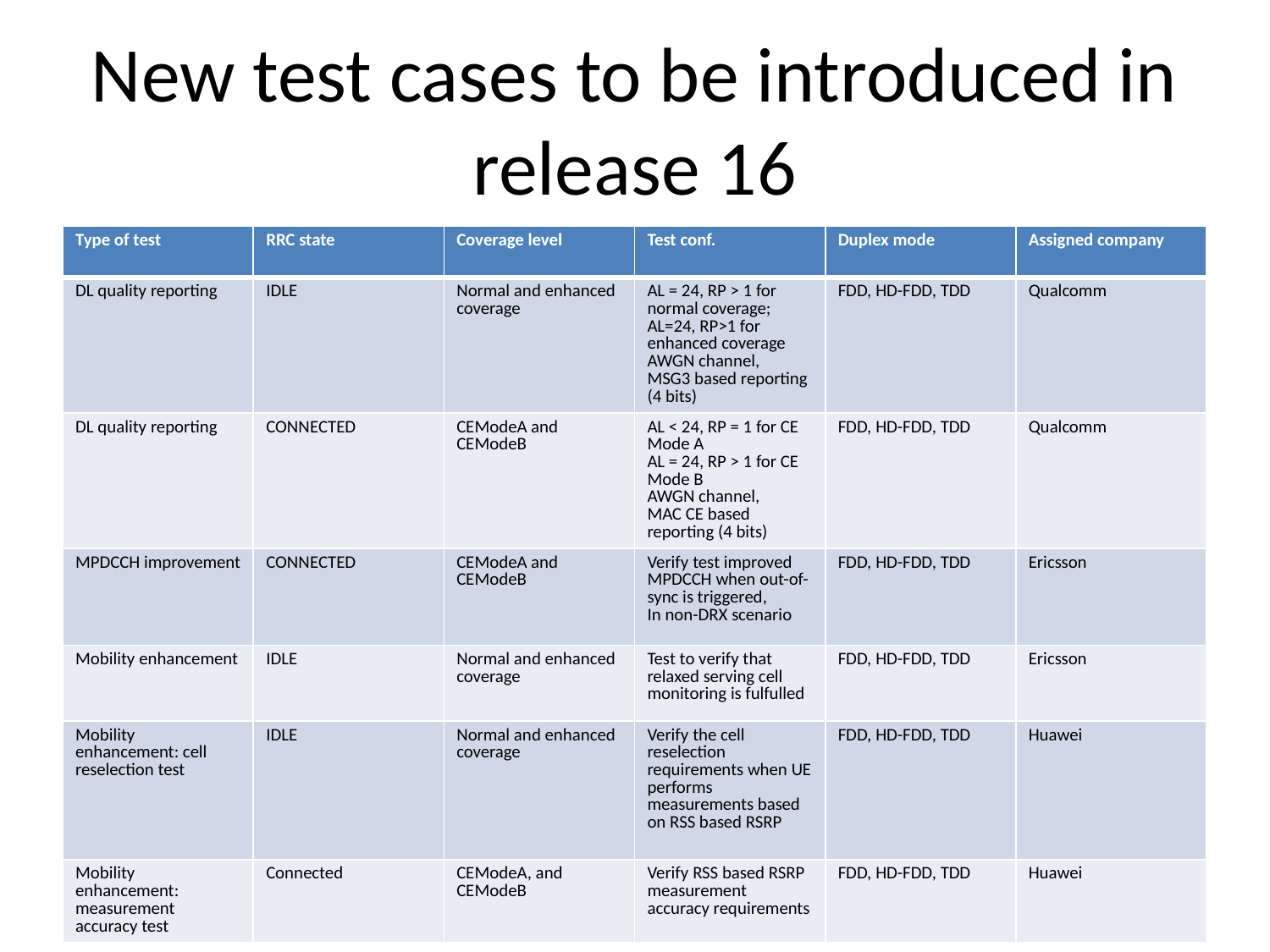

# New test cases to be introduced in release 16
| Type of test | RRC state | Coverage level | Test conf. | Duplex mode | Assigned company |
| --- | --- | --- | --- | --- | --- |
| DL quality reporting | IDLE | Normal and enhanced coverage | AL = 24, RP > 1 for normal coverage; AL=24, RP>1 for enhanced coverage AWGN channel, MSG3 based reporting (4 bits) | FDD, HD-FDD, TDD | Qualcomm |
| DL quality reporting | CONNECTED | CEModeA and CEModeB | AL < 24, RP = 1 for CE Mode A AL = 24, RP > 1 for CE Mode B AWGN channel, MAC CE based reporting (4 bits) | FDD, HD-FDD, TDD | Qualcomm |
| MPDCCH improvement | CONNECTED | CEModeA and CEModeB | Verify test improved MPDCCH when out-of-sync is triggered, In non-DRX scenario | FDD, HD-FDD, TDD | Ericsson |
| Mobility enhancement | IDLE | Normal and enhanced coverage | Test to verify that relaxed serving cell monitoring is fulfulled | FDD, HD-FDD, TDD | Ericsson |
| Mobility enhancement: cell reselection test | IDLE | Normal and enhanced coverage | Verify the cell reselection requirements when UE performs measurements based on RSS based RSRP | FDD, HD-FDD, TDD | Huawei |
| Mobility enhancement: measurement accuracy test | Connected | CEModeA, and CEModeB | Verify RSS based RSRP measurement accuracy requirements | FDD, HD-FDD, TDD | Huawei |